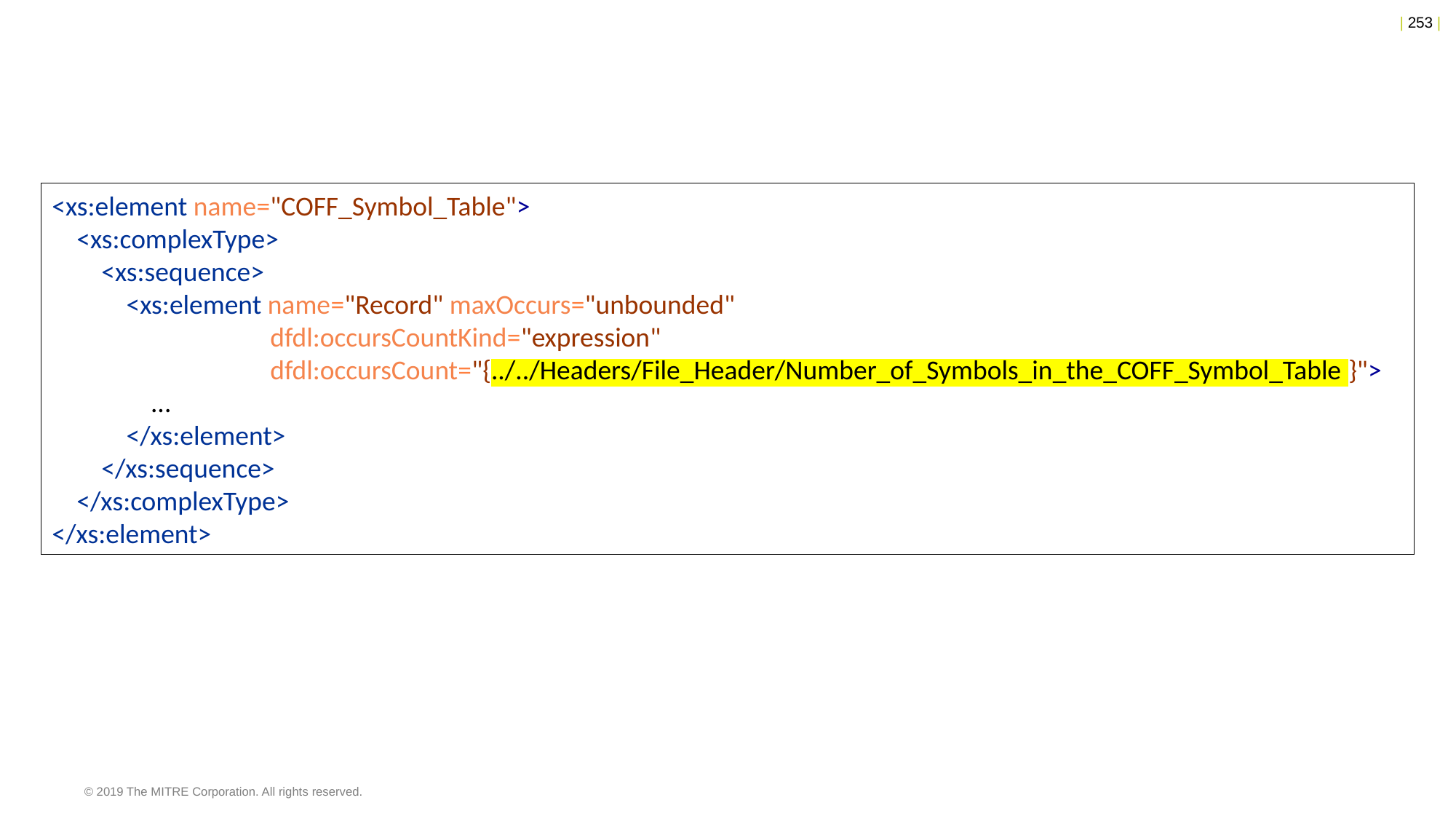

<xs:element name="COFF_Symbol_Table">
    <xs:complexType>
        <xs:sequence>
            <xs:element name="Record" maxOccurs="unbounded"
 		dfdl:occursCountKind="expression"
 		dfdl:occursCount="{../../Headers/File_Header/Number_of_Symbols_in_the_COFF_Symbol_Table }">
                ...
            </xs:element>
        </xs:sequence>
    </xs:complexType>
</xs:element>
© 2019 The MITRE Corporation. All rights reserved.